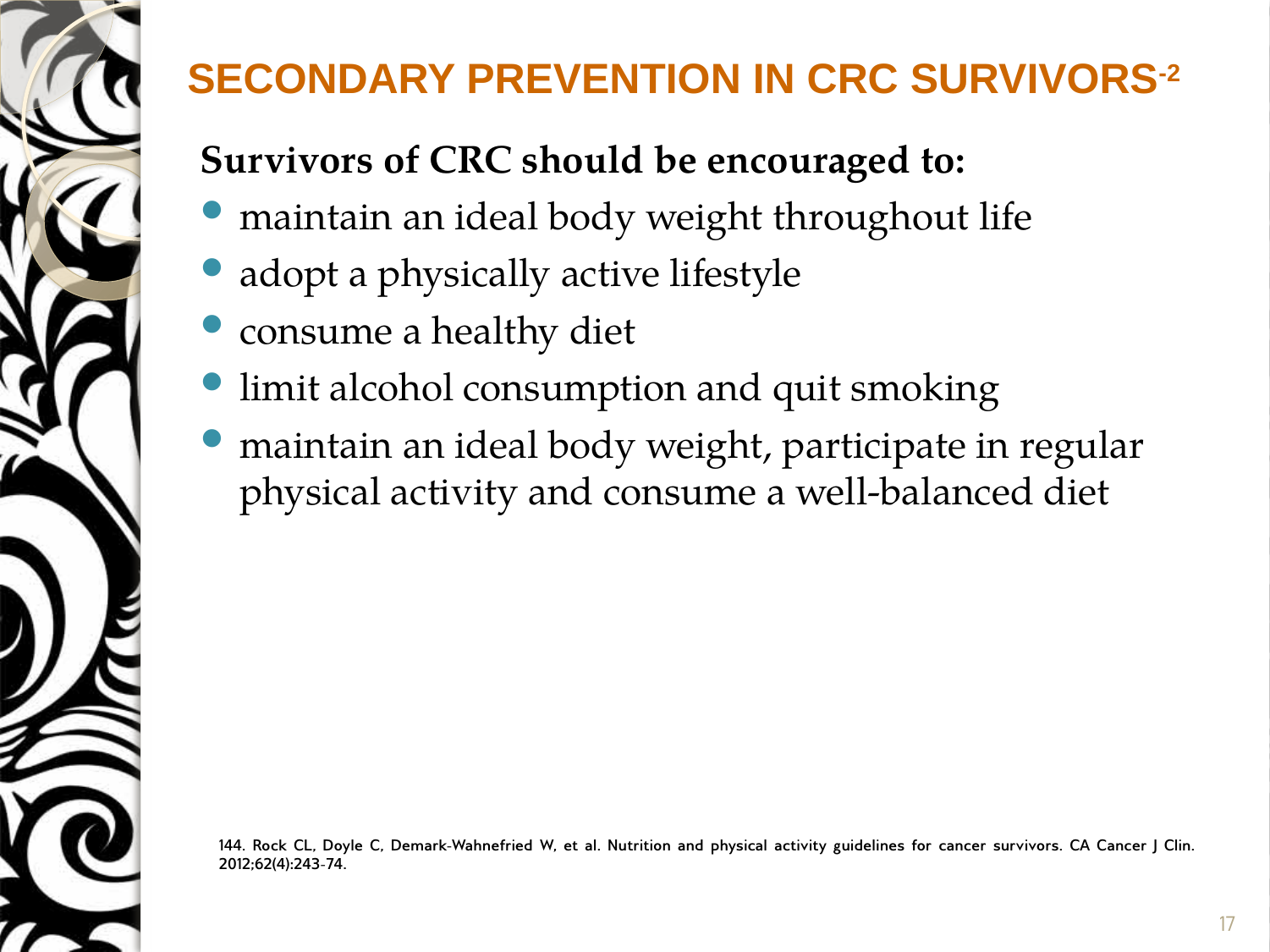

# SECONDARY PREVENTION IN CRC SURVIVORS-2
Survivors of CRC should be encouraged to:
maintain an ideal body weight throughout life
adopt a physically active lifestyle
consume a healthy diet
limit alcohol consumption and quit smoking
maintain an ideal body weight, participate in regular physical activity and consume a well-balanced diet

144. Rock CL, Doyle C, Demark-Wahnefried W, et al. Nutrition and physical activity guidelines for cancer survivors. CA Cancer J Clin. 2012;62(4):243-74.
17